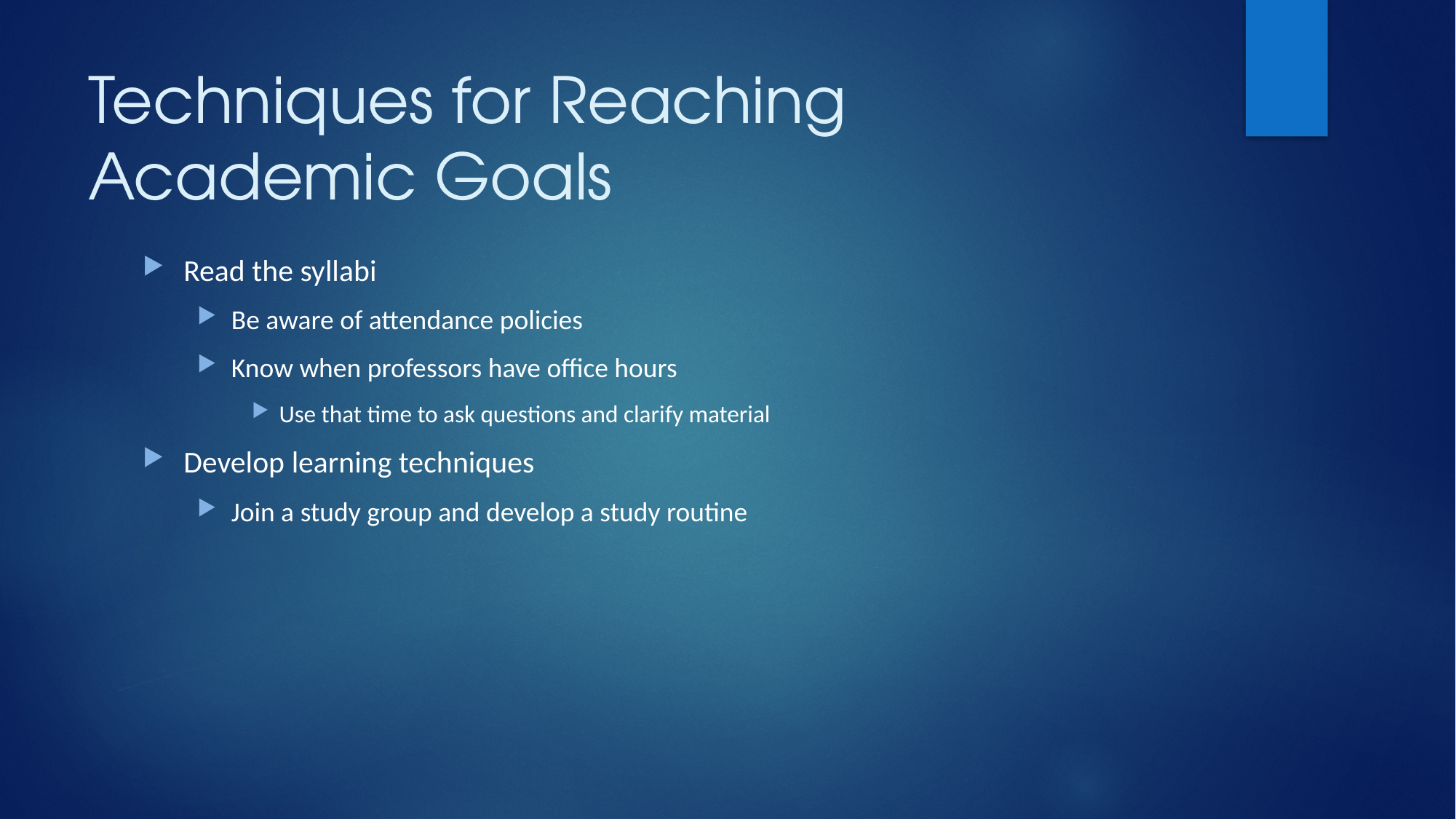

# Techniques for Reaching Academic Goals
Read the syllabi
Be aware of attendance policies
Know when professors have office hours
Use that time to ask questions and clarify material
Develop learning techniques
Join a study group and develop a study routine